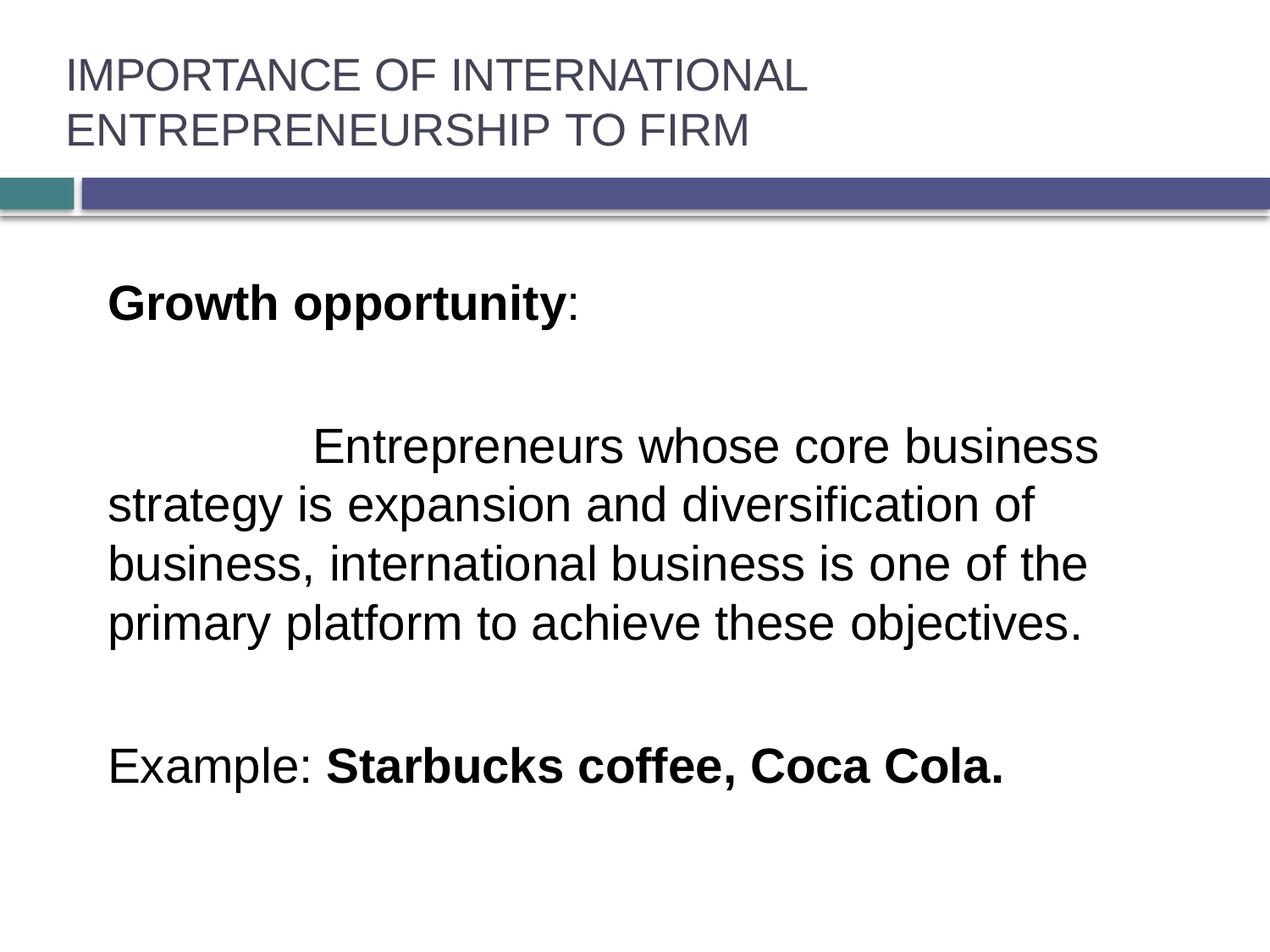

# IMPORTANCE OF INTERNATIONAL ENTREPRENEURSHIP TO FIRM
Growth opportunity:

               Entrepreneurs whose core business strategy is expansion and diversification of business, international business is one of the primary platform to achieve these objectives.

Example: Starbucks coffee, Coca Cola.